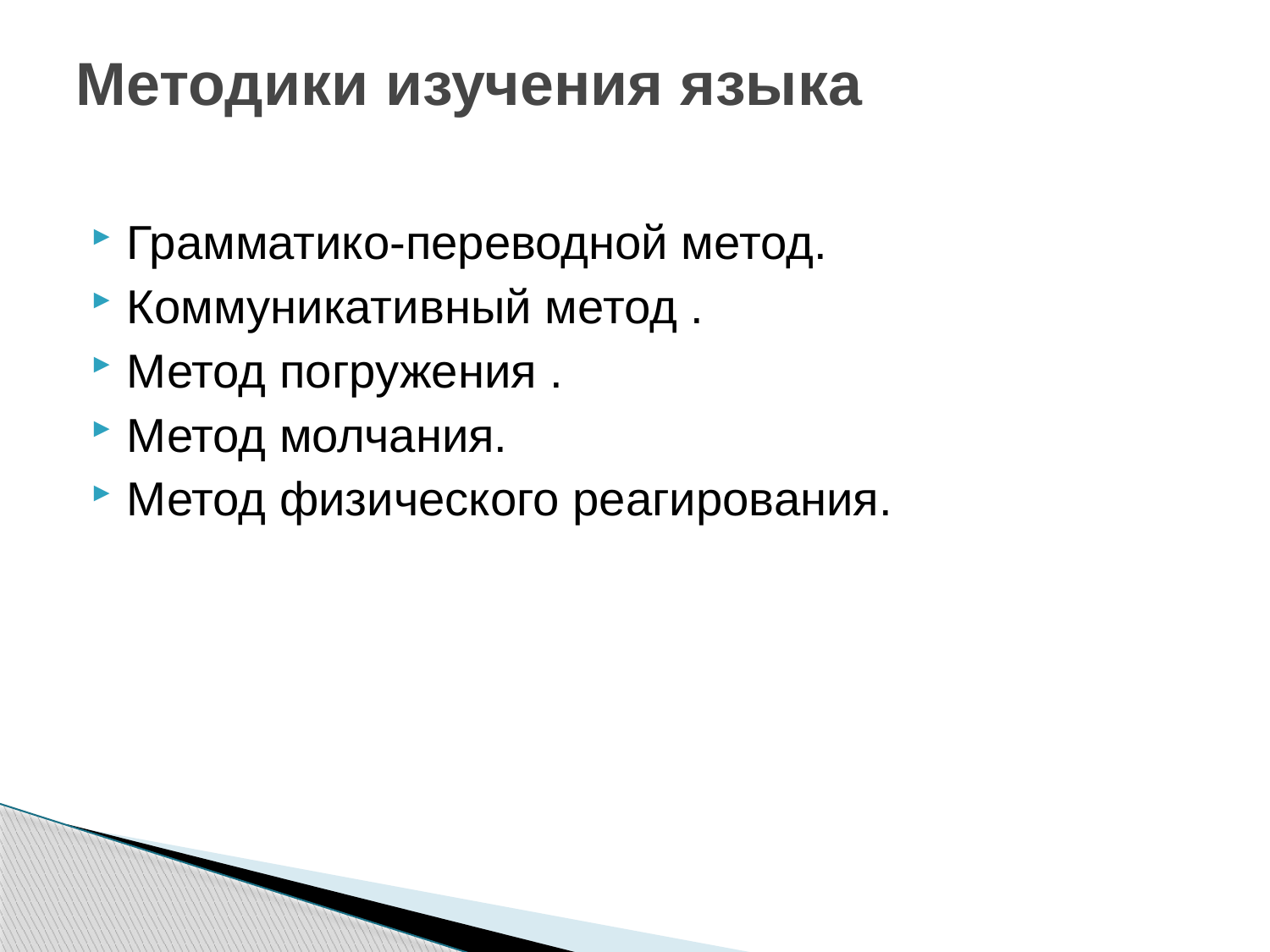

# Методики изучения языка
Грамматико-переводной метод.
Коммуникативный метод .
Метод погружения .
Метод молчания.
Метод физического реагирования.